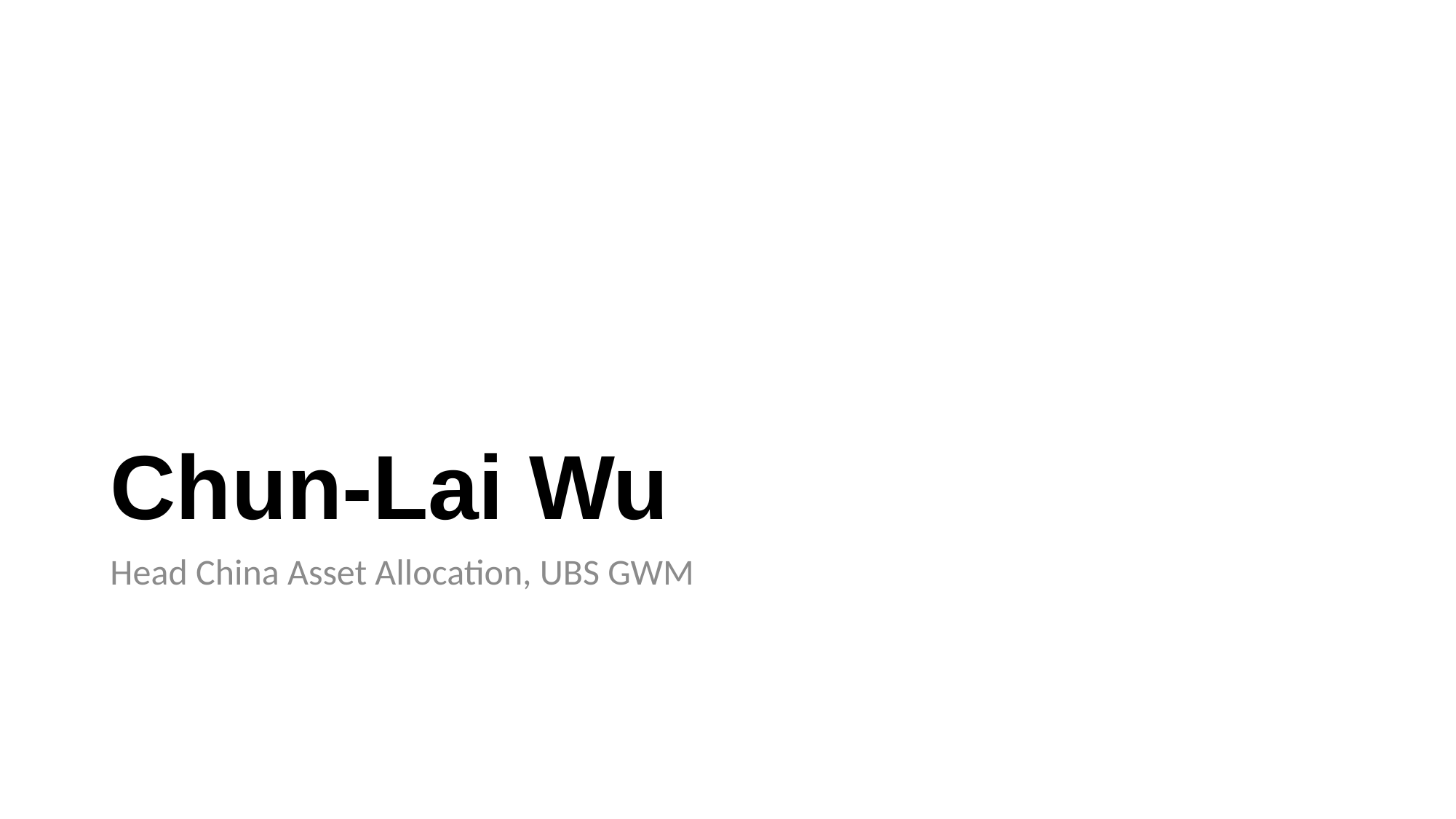

# Chun-Lai Wu
Head China Asset Allocation, UBS GWM